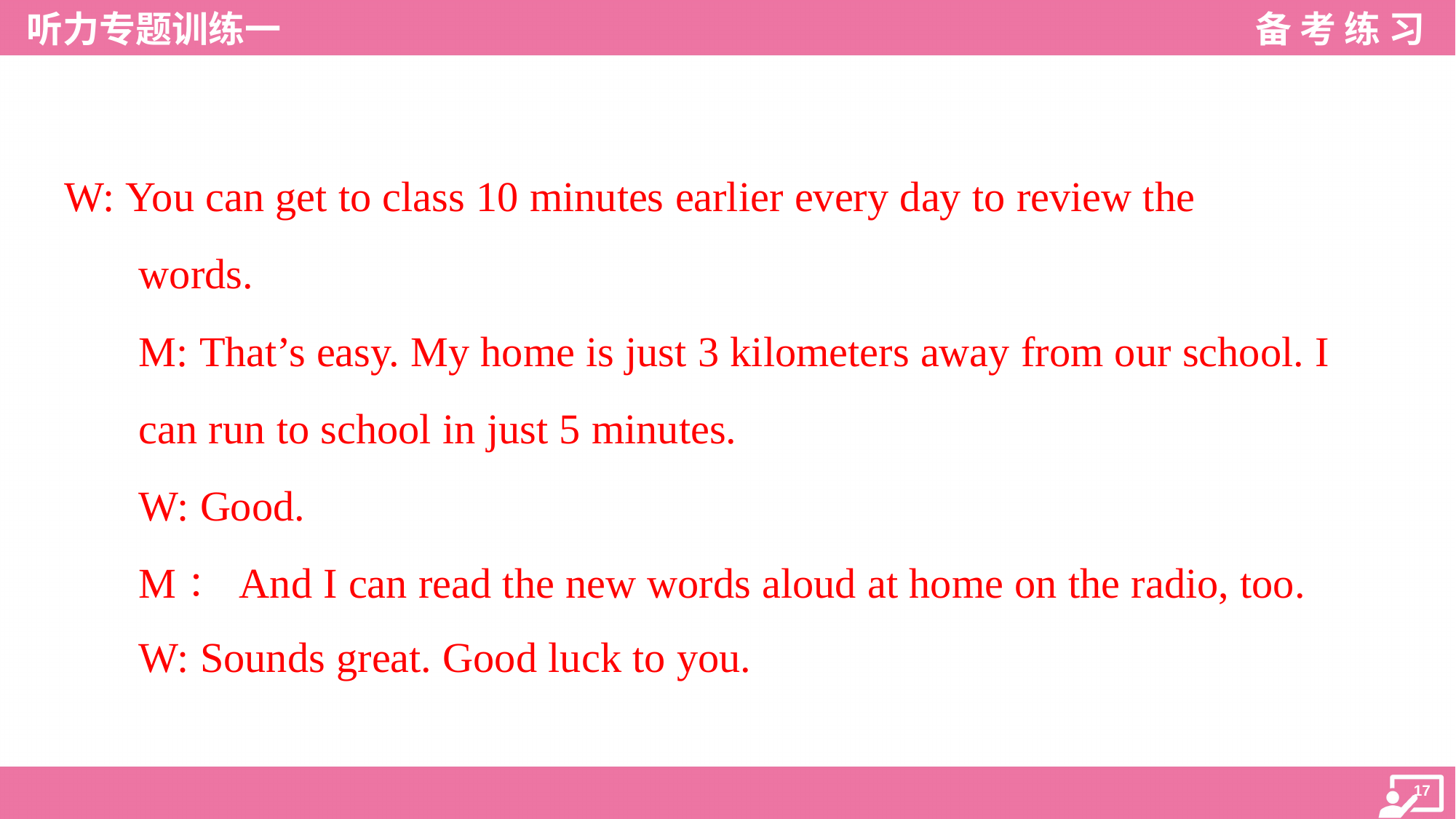

W: You can get to class 10 minutes earlier every day to review the
words.
M: That’s easy. My home is just 3 kilometers away from our school. I
can run to school in just 5 minutes.
W: Good.
M：And I can read the new words aloud at home on the radio, too.
W: Sounds great. Good luck to you.